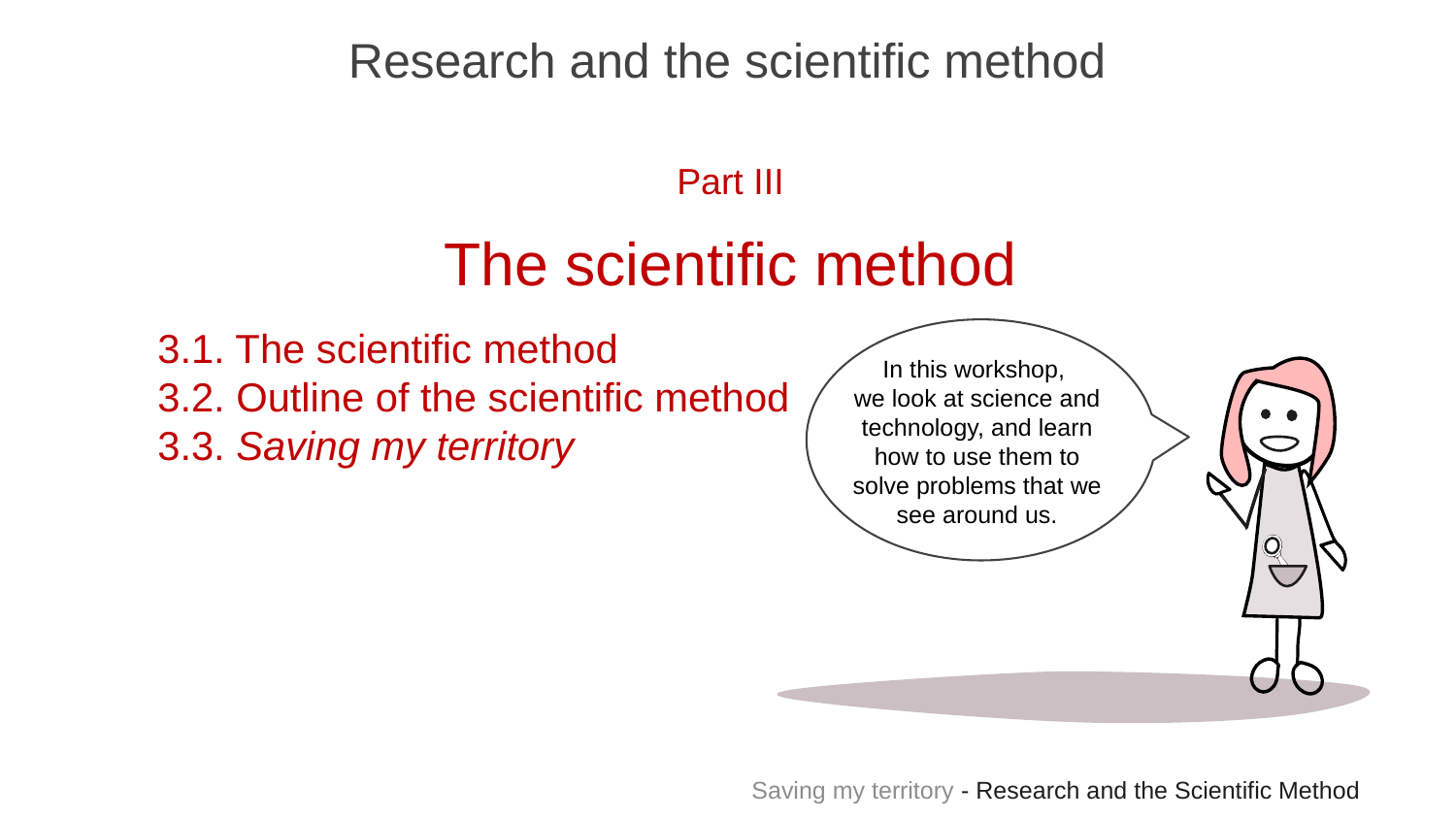

# Research and the scientific method
Part III
The scientific method
3.1. The scientific method
3.2. Outline of the scientific method
3.3. Saving my territory

In this workshop,
we look at science and technology, and learn how to use them to solve problems that we see around us.

Saving my territory - Research and the Scientific Method